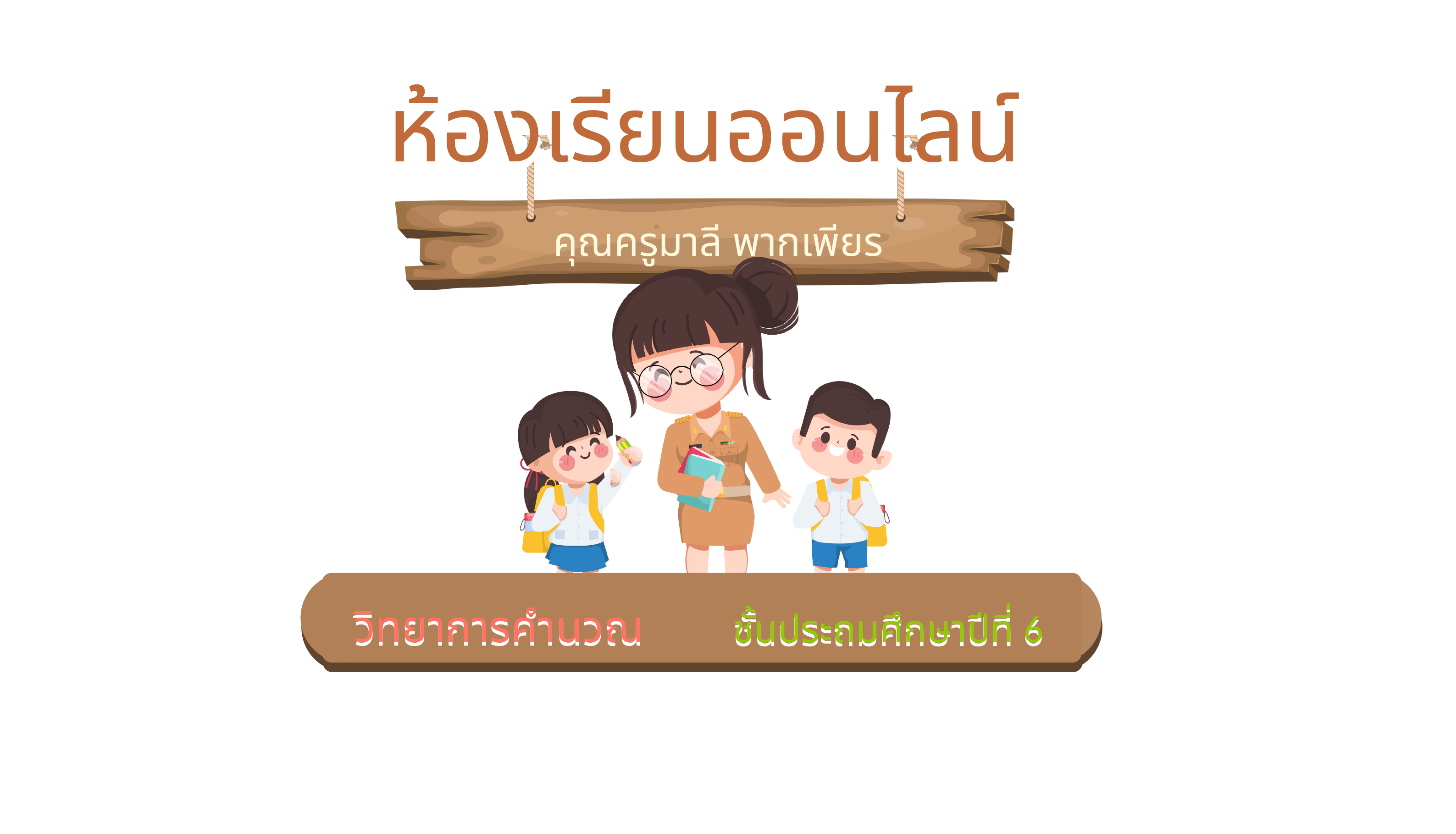

ห้องเรียนออนไลน์
ห้องเรียนออนไลน์
ห้องเรียนออนไลน์

คุณครูมาลี พากเพียร

วิทยาการคำนวณ
วิทยาการคำนวณ
ชั้นประถมศึกษาปีที่ 6
ชั้นประถมศึกษาปีที่ 6